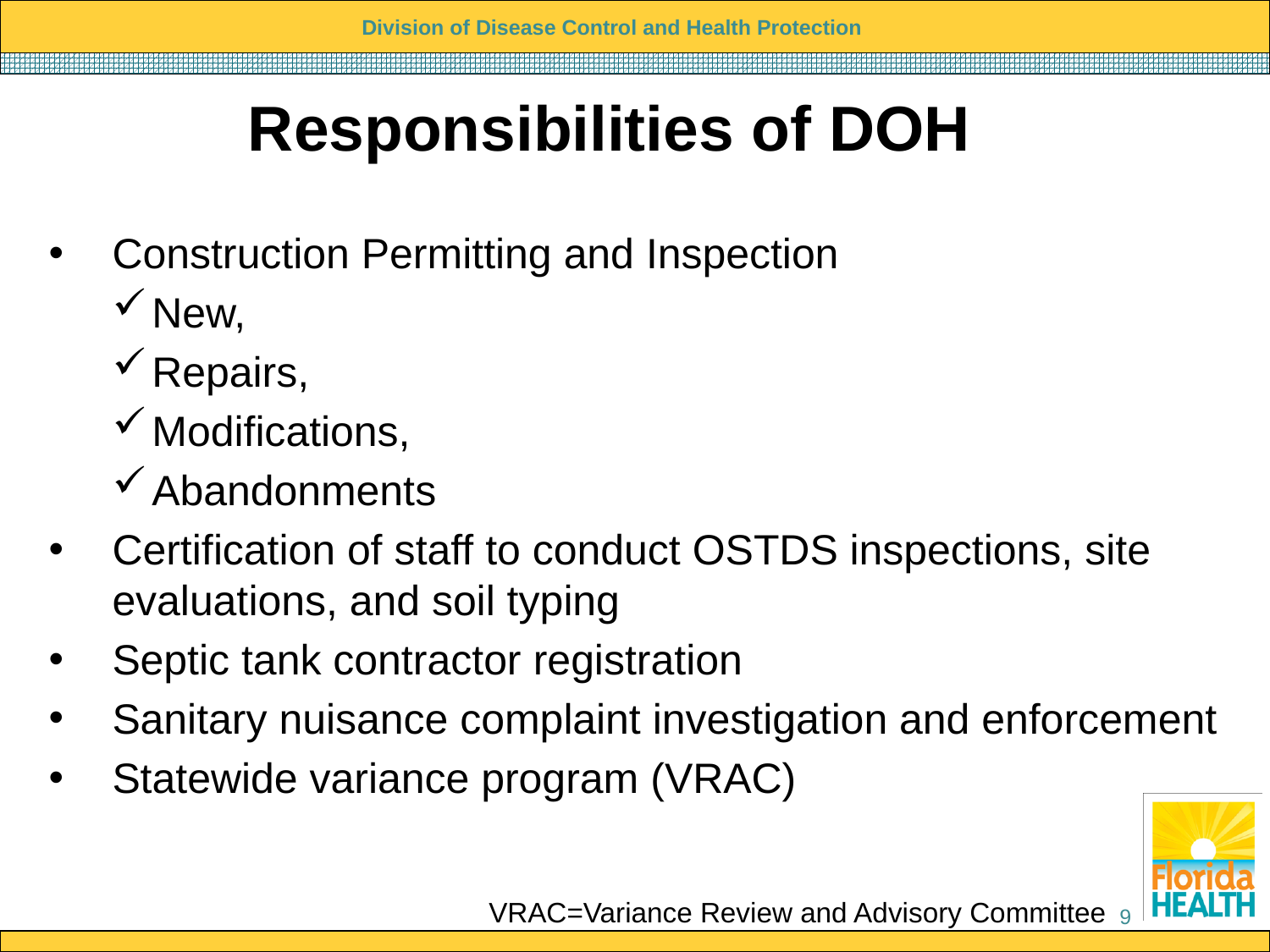

Responsibilities of DOH
Construction Permitting and Inspection
New,
Repairs,
Modifications,
Abandonments
Certification of staff to conduct OSTDS inspections, site evaluations, and soil typing
Septic tank contractor registration
Sanitary nuisance complaint investigation and enforcement
Statewide variance program (VRAC)

VRAC=Variance Review and Advisory Committee